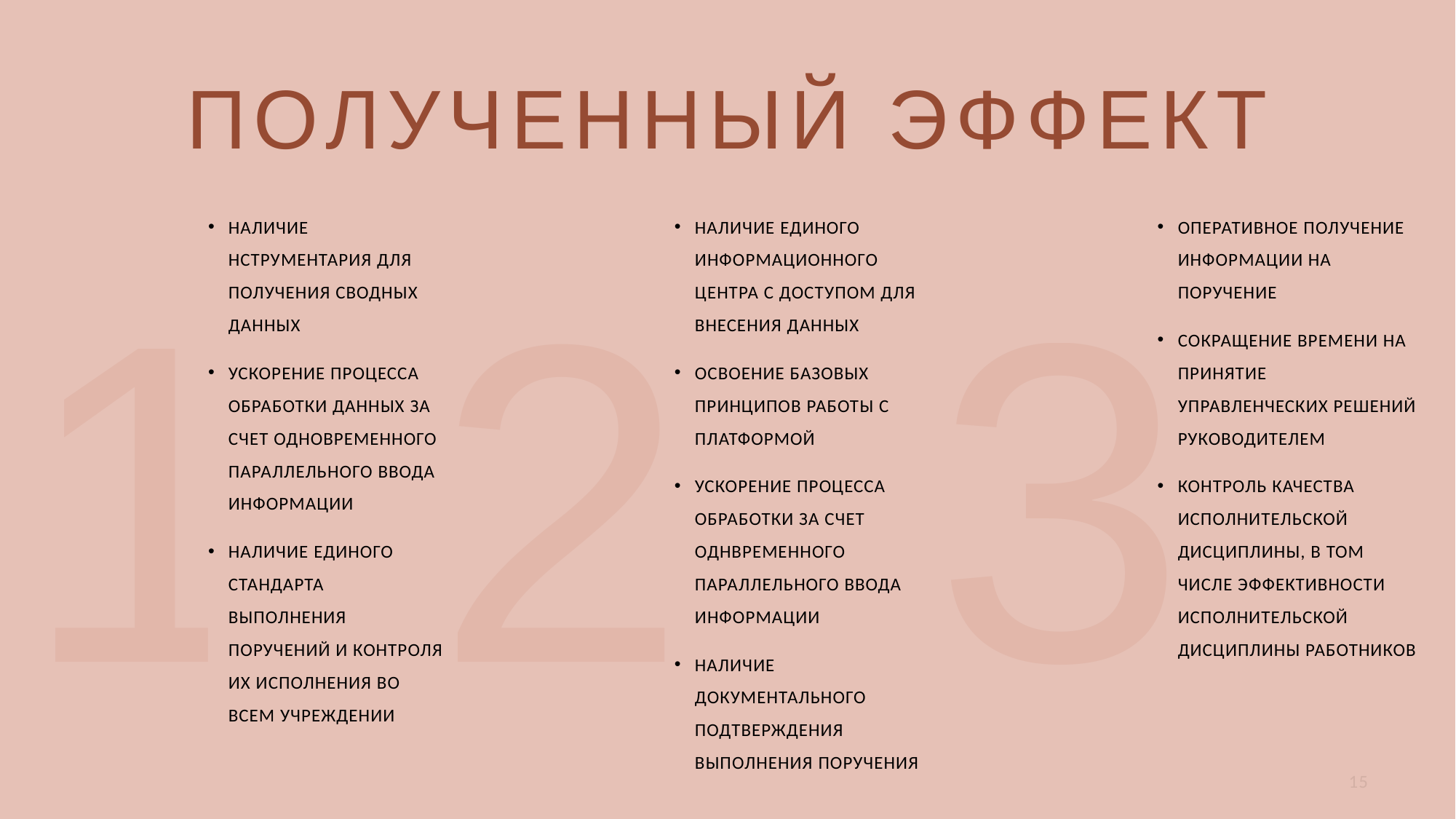

# ПОЛУЧЕННЫЙ ЭФФЕКТ
НАЛИЧИЕ НСТРУМЕНТАРИЯ ДЛЯ ПОЛУЧЕНИЯ СВОДНЫХ ДАННЫХ
УСКОРЕНИЕ ПРОЦЕССА ОБРАБОТКИ ДАННЫХ ЗА СЧЕТ ОДНОВРЕМЕННОГО ПАРАЛЛЕЛЬНОГО ВВОДА ИНФОРМАЦИИ
НАЛИЧИЕ ЕДИНОГО СТАНДАРТА ВЫПОЛНЕНИЯ ПОРУЧЕНИЙ И КОНТРОЛЯ ИХ ИСПОЛНЕНИЯ ВО ВСЕМ УЧРЕЖДЕНИИ

НАЛИЧИЕ ЕДИНОГО ИНФОРМАЦИОННОГО ЦЕНТРА С ДОСТУПОМ ДЛЯ ВНЕСЕНИЯ ДАННЫХ
ОСВОЕНИЕ БАЗОВЫХ ПРИНЦИПОВ РАБОТЫ С ПЛАТФОРМОЙ
УСКОРЕНИЕ ПРОЦЕССА ОБРАБОТКИ ЗА СЧЕТ ОДНВРЕМЕННОГО ПАРАЛЛЕЛЬНОГО ВВОДА ИНФОРМАЦИИ
НАЛИЧИЕ ДОКУМЕНТАЛЬНОГО ПОДТВЕРЖДЕНИЯ ВЫПОЛНЕНИЯ ПОРУЧЕНИЯ

ОПЕРАТИВНОЕ ПОЛУЧЕНИЕ ИНФОРМАЦИИ НА ПОРУЧЕНИЕ
СОКРАЩЕНИЕ ВРЕМЕНИ НА ПРИНЯТИЕ УПРАВЛЕНЧЕСКИХ РЕШЕНИЙ РУКОВОДИТЕЛЕМ
КОНТРОЛЬ КАЧЕСТВА ИСПОЛНИТЕЛЬСКОЙ ДИСЦИПЛИНЫ, В ТОМ ЧИСЛЕ ЭФФЕКТИВНОСТИ ИСПОЛНИТЕЛЬСКОЙ ДИСЦИПЛИНЫ РАБОТНИКОВ
3
1
2
15